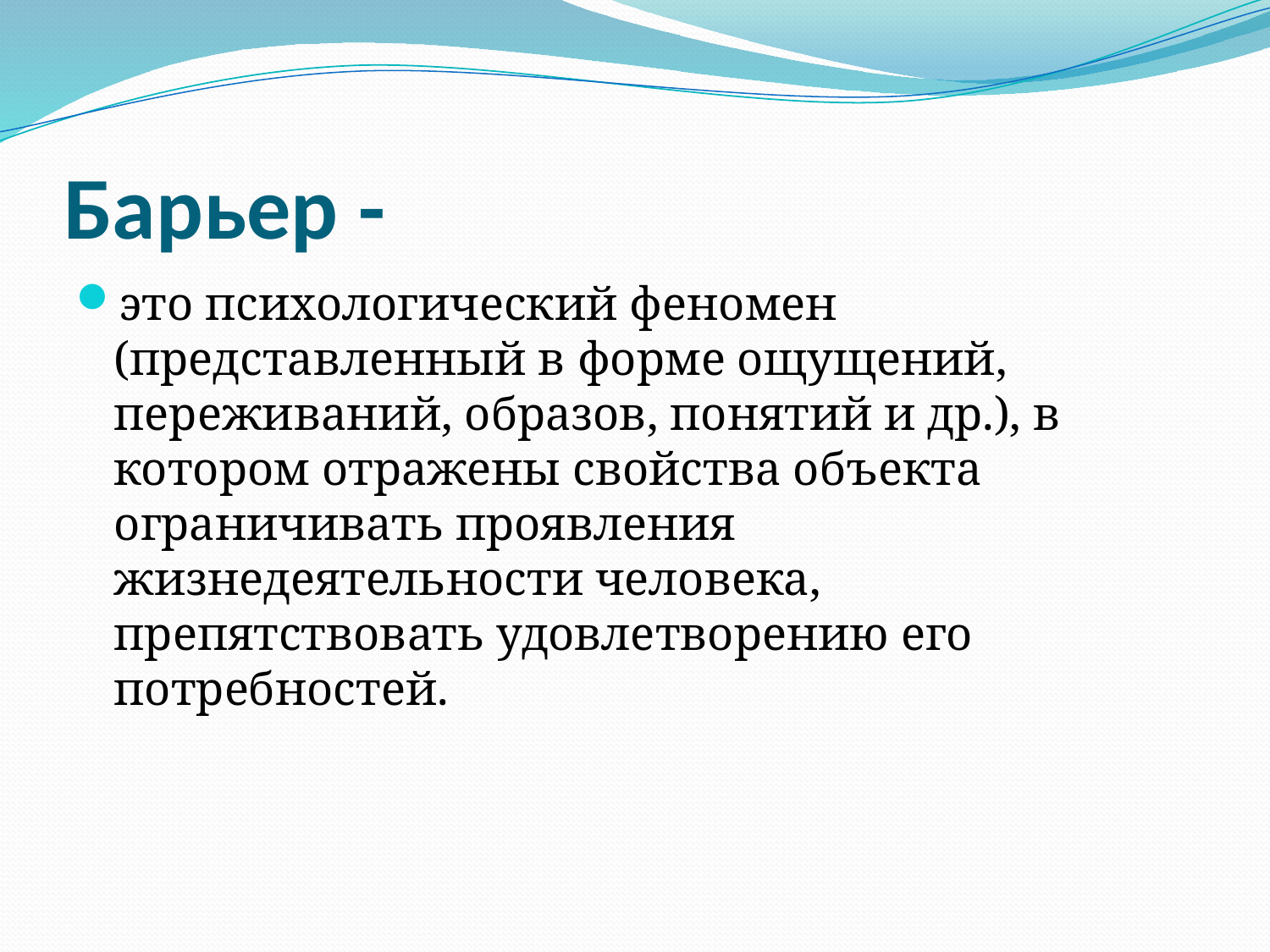

# Барьер -
это психологический феномен (представленный в форме ощущений, переживаний, образов, понятий и др.), в котором отражены свойства объекта ограничивать проявления жизнедеятельности человека, препятствовать удовлетворению его потребностей.